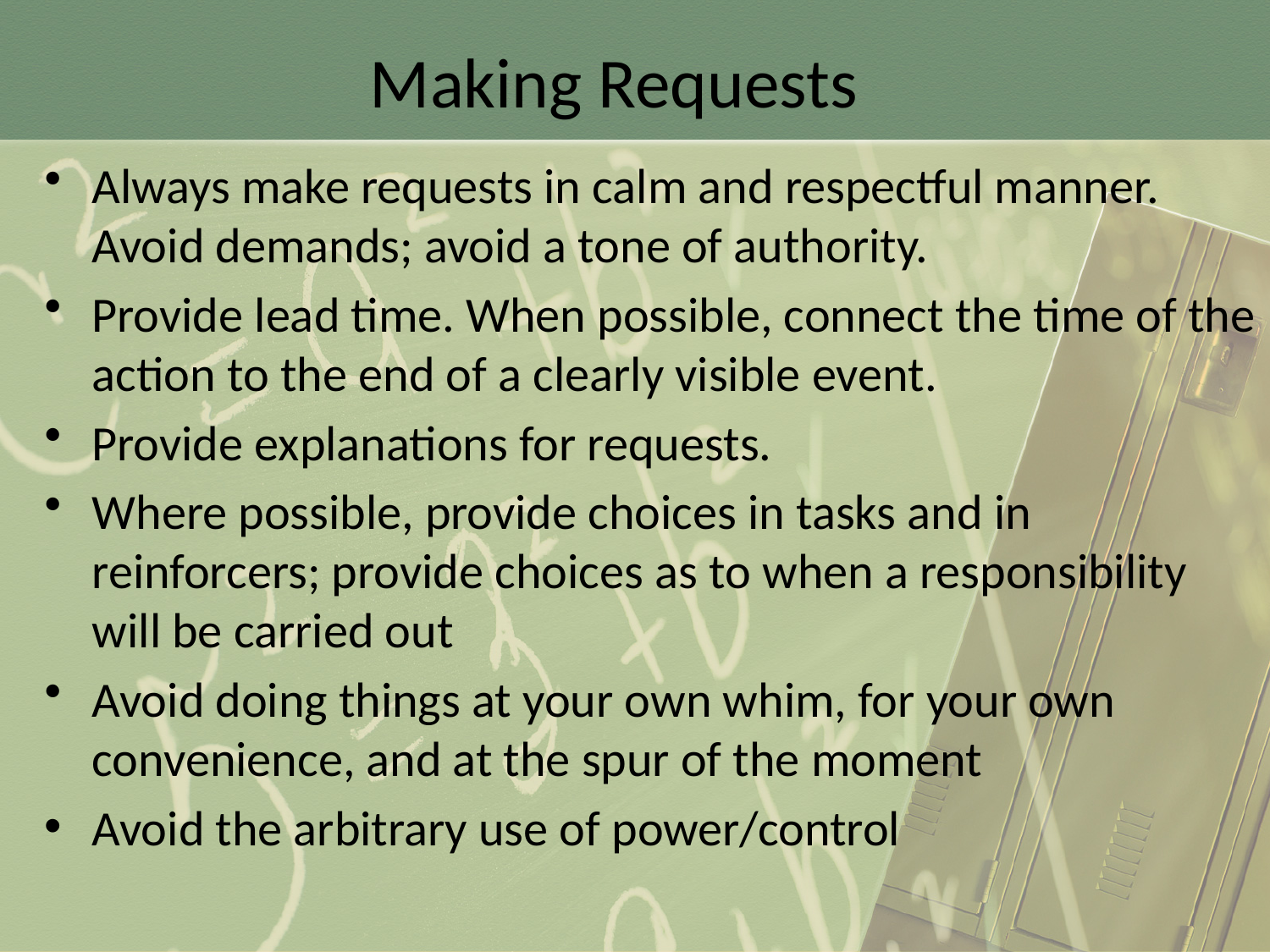

# Making Requests
Always make requests in calm and respectful manner. Avoid demands; avoid a tone of authority.
Provide lead time. When possible, connect the time of the action to the end of a clearly visible event.
Provide explanations for requests.
Where possible, provide choices in tasks and in reinforcers; provide choices as to when a responsibility will be carried out
Avoid doing things at your own whim, for your own convenience, and at the spur of the moment
Avoid the arbitrary use of power/control